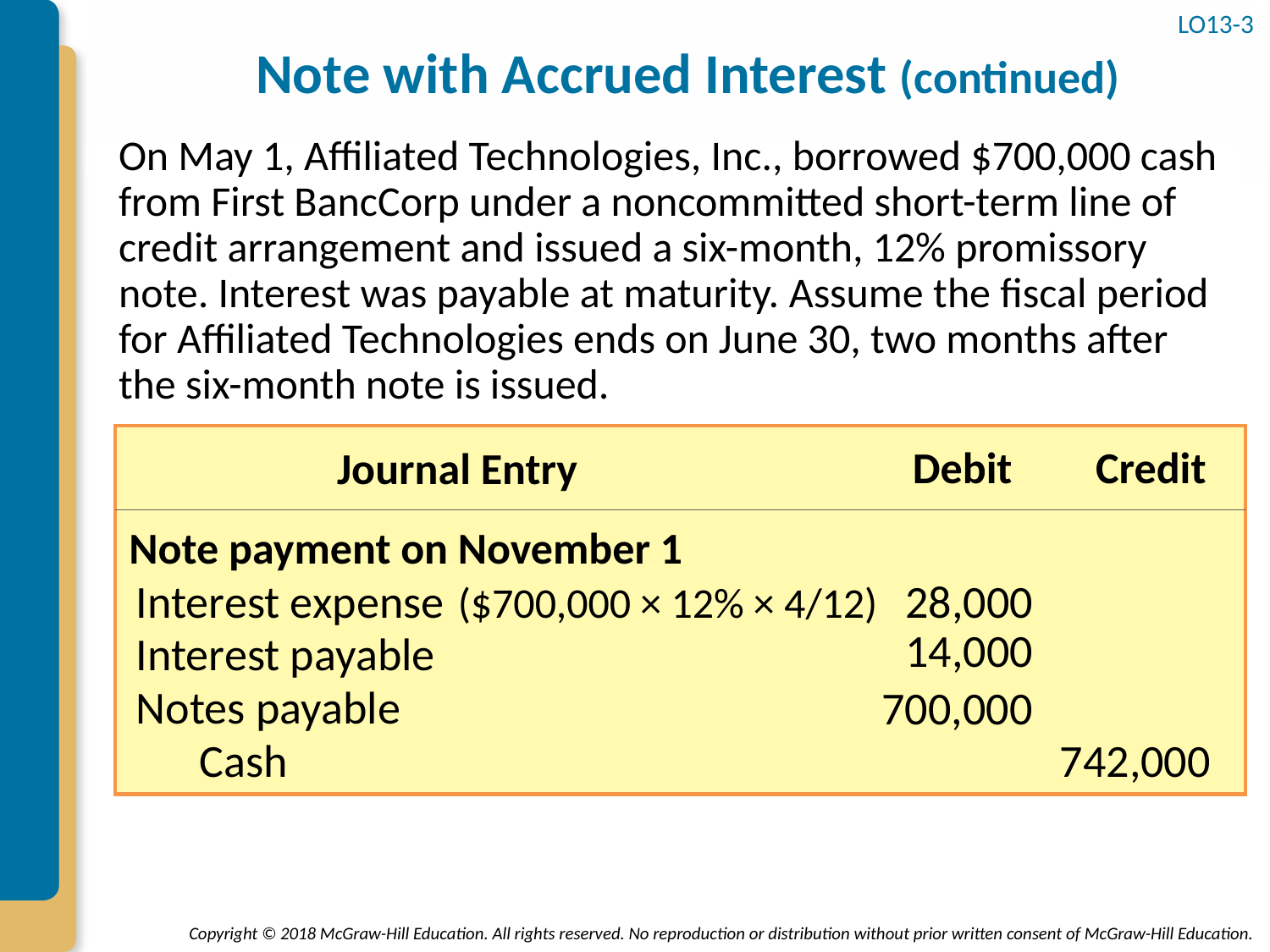

# Note with Accrued Interest (continued)
LO13-3
On May 1, Affiliated Technologies, Inc., borrowed $700,000 cash from First BancCorp under a noncommitted short-term line of credit arrangement and issued a six-month, 12% promissory note. Interest was payable at maturity. Assume the fiscal period for Affiliated Technologies ends on June 30, two months after the six-month note is issued.

Debit
Credit
Journal Entry
Note payment on November 1
 Interest expense
28,000
  ($700,000 × 12% × 4/12)
14,000
 Interest payable
 Notes payable
700,000
 Cash
742,000